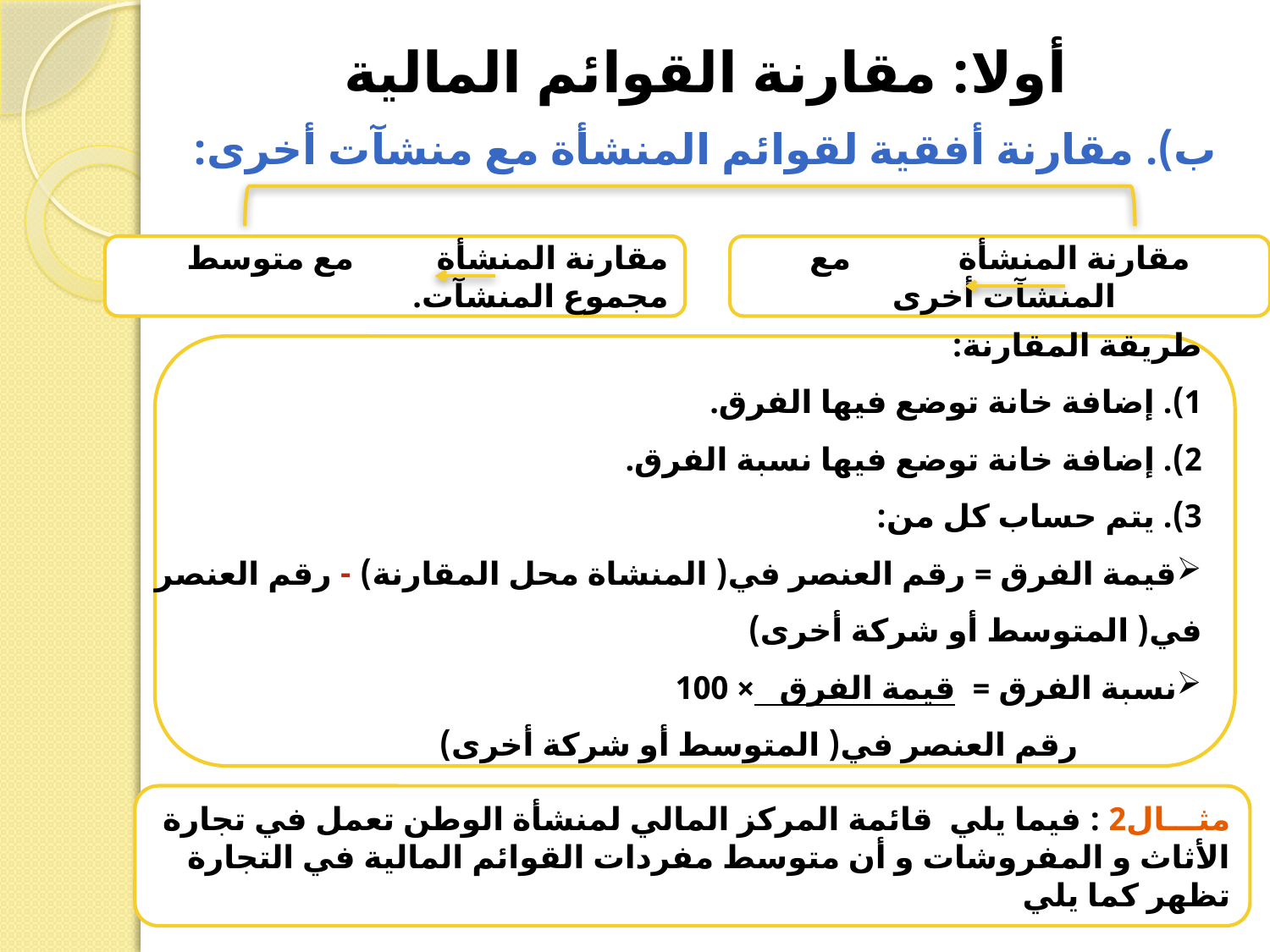

# أولا: مقارنة القوائم المالية
ب). مقارنة أفقية لقوائم المنشأة مع منشآت أخرى:

مقارنة المنشأة          مع متوسط مجموع المنشآت.
مقارنة المنشأة             مع المنشآت أخرى
طريقة المقارنة:
1). إضافة خانة توضع فيها الفرق.
2). إضافة خانة توضع فيها نسبة الفرق.
3). يتم حساب كل من:
قيمة الفرق = رقم العنصر في( المنشاة محل المقارنة) - رقم العنصر في( المتوسط أو شركة أخرى)
نسبة الفرق =  قيمة الفرق   × 100
               رقم العنصر في( المتوسط أو شركة أخرى)

مثـــال2 : فيما يلي  قائمة المركز المالي لمنشأة الوطن تعمل في تجارة الأثاث و المفروشات و أن متوسط مفردات القوائم المالية في التجارة تظهر كما يلي